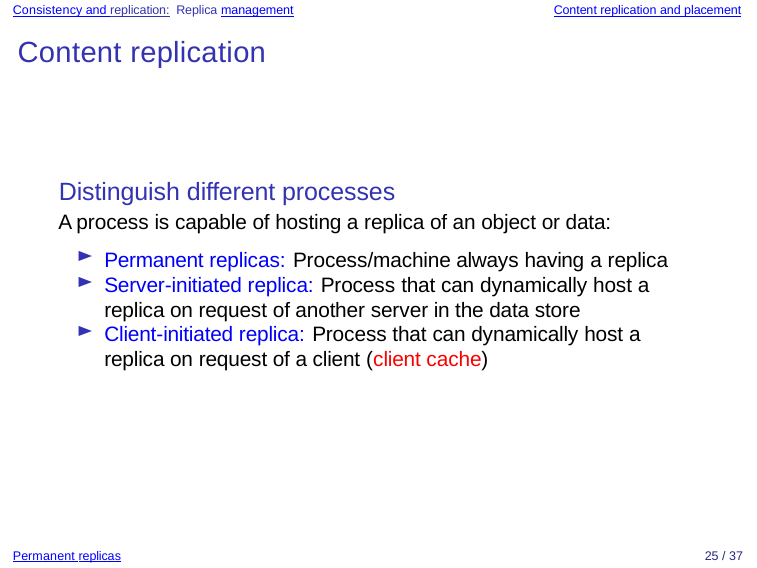

Consistency and replication: Replica management
Content replication and placement
Content replication
Distinguish different processes
A process is capable of hosting a replica of an object or data:
Permanent replicas: Process/machine always having a replica
Server-initiated replica: Process that can dynamically host a  replica on request of another server in the data store
Client-initiated replica: Process that can dynamically host a
replica on request of a client (client cache)
Permanent replicas
25 / 37